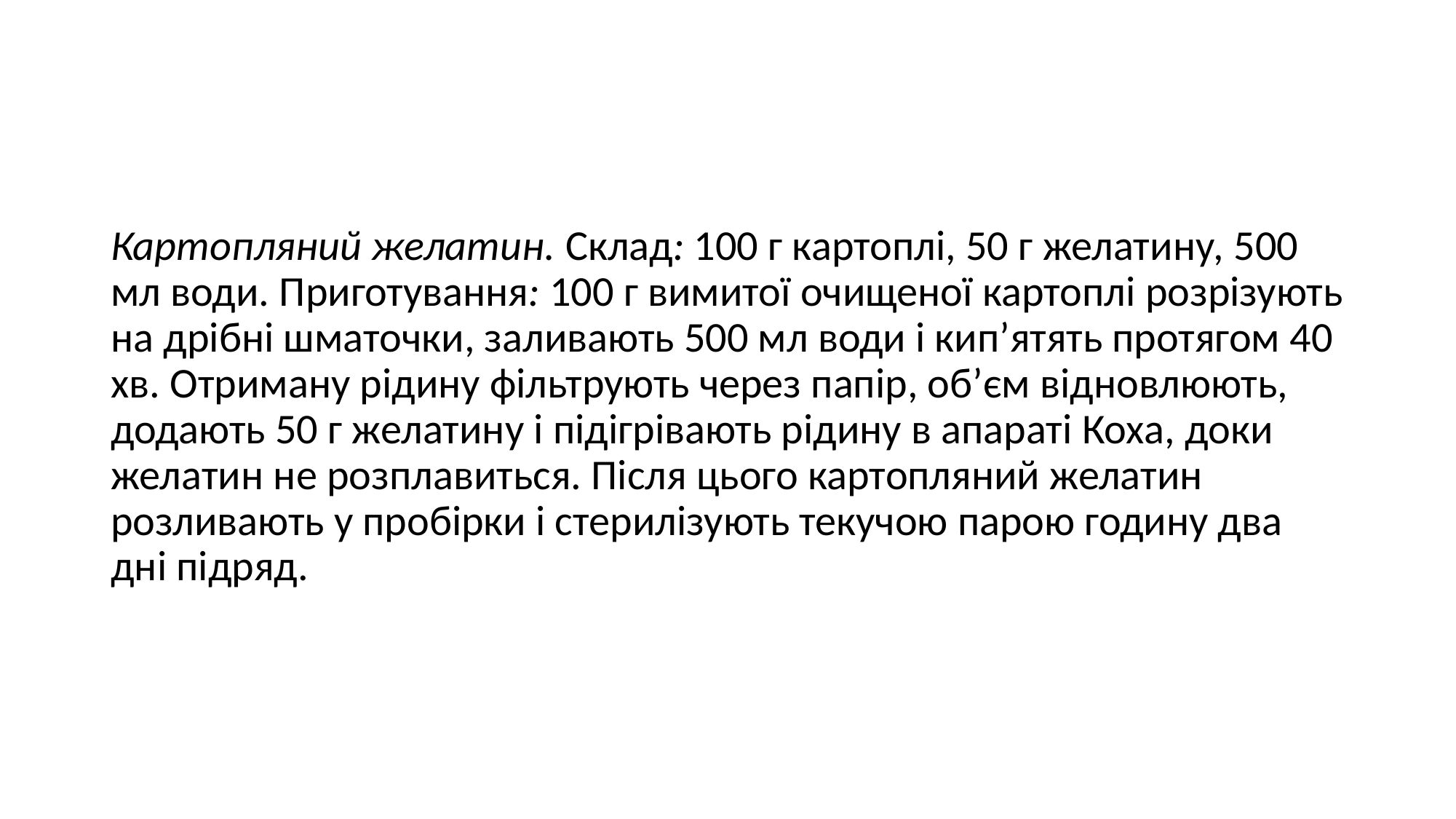

#
Картопляний желатин. Склад: 100 г картоплі, 50 г желатину, 500 мл води. Приготування: 100 г вимитої очищеної картоплі розрізують на дрібні шматочки, заливають 500 мл води і кип’ятять протягом 40 хв. Отриману рідину фільтрують через папір, об’єм відновлюють, додають 50 г желатину і підігрівають рідину в апараті Коха, доки желатин не розплавиться. Після цього картопляний желатин розливають у пробірки і стерилізують текучою парою годину два дні підряд.